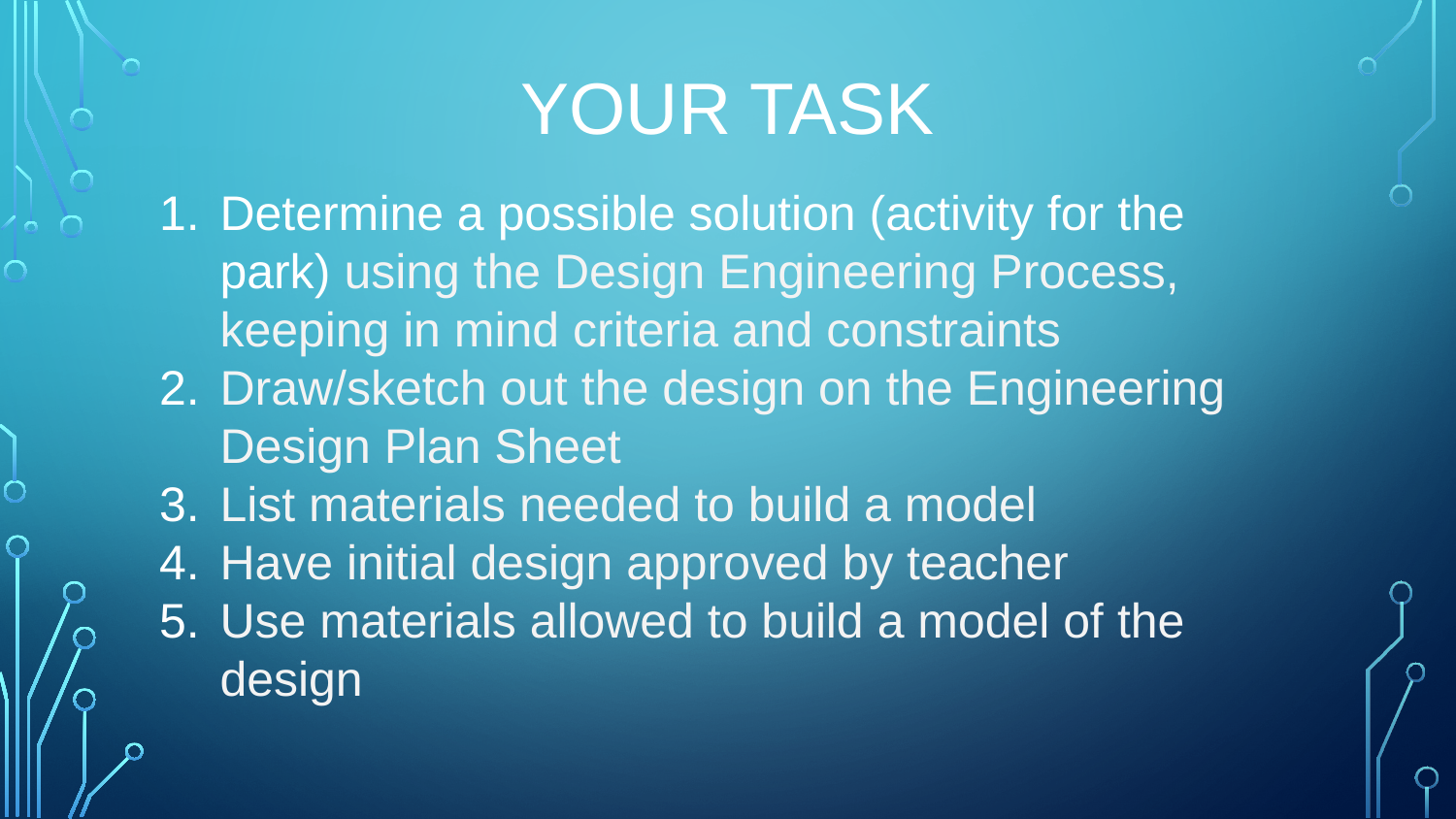

# YOUR TASK
Determine a possible solution (activity for the park) using the Design Engineering Process, keeping in mind criteria and constraints
Draw/sketch out the design on the Engineering Design Plan Sheet
List materials needed to build a model
Have initial design approved by teacher
Use materials allowed to build a model of the design